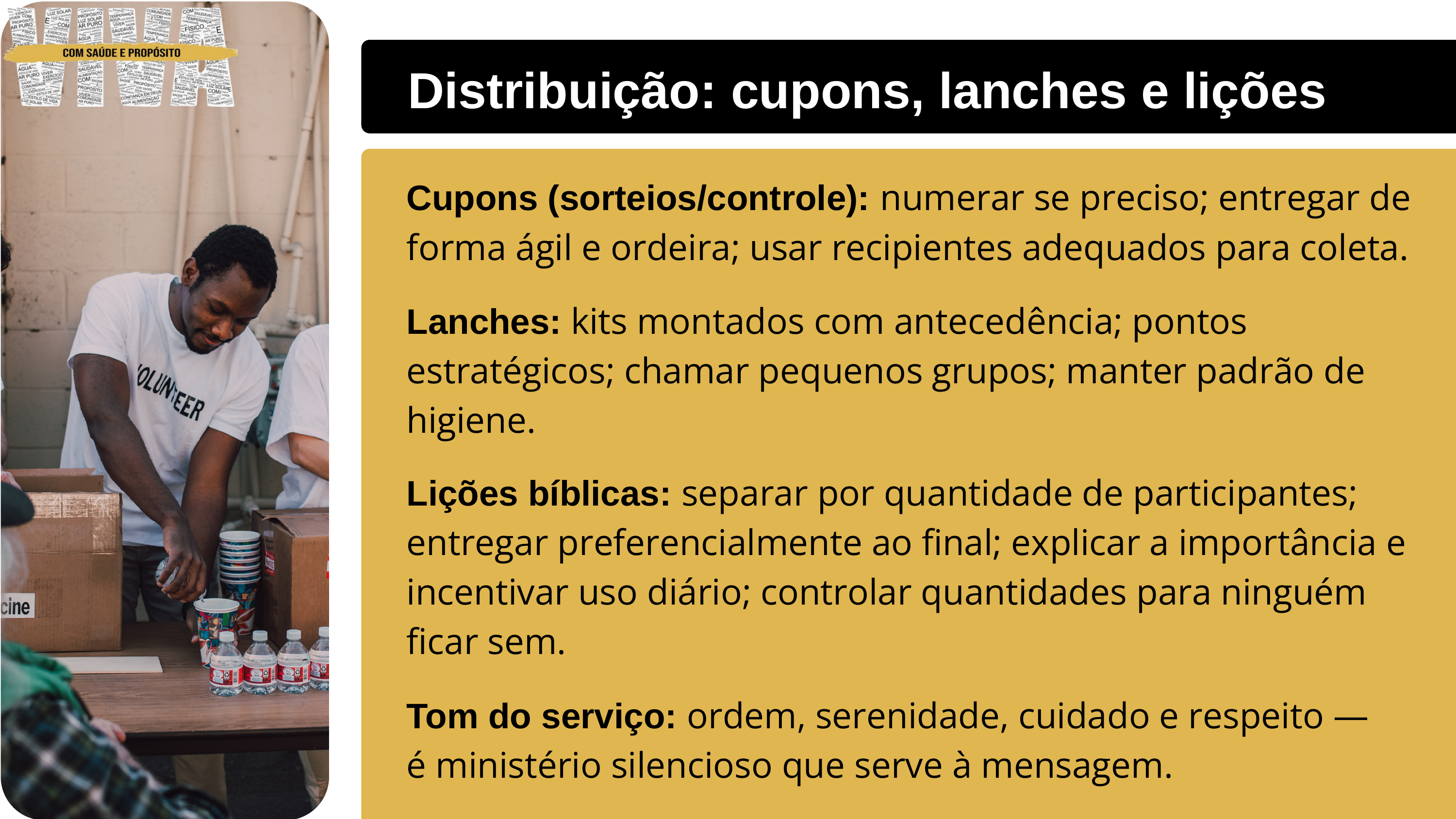

Distribuição: cupons, lanches e lições

Cupons (sorteios/controle): numerar se preciso; entregar de forma ágil e ordeira; usar recipientes adequados para coleta.

Lanches: kits montados com antecedência; pontos estratégicos; chamar pequenos grupos; manter padrão de higiene.
Lições bíblicas: separar por quantidade de participantes; entregar preferencialmente ao final; explicar a importância e incentivar uso diário; controlar quantidades para ninguém ficar sem.

Tom do serviço: ordem, serenidade, cuidado e respeito — é ministério silencioso que serve à mensagem.